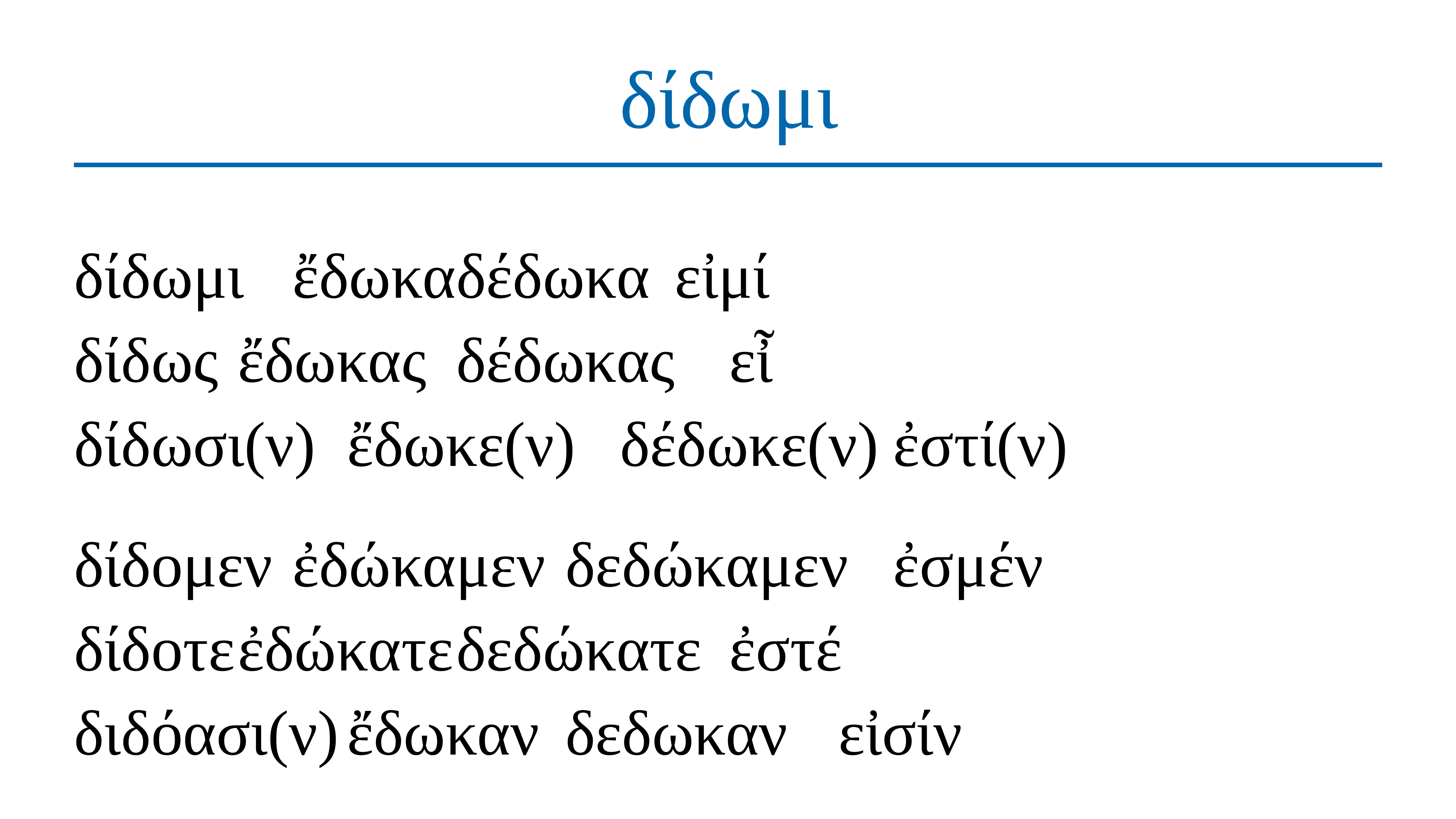

# δίδωμι
δίδωμι	ἔδωκα	δέδωκα	εἰμί
δίδως	ἔδωκας	δέδωκας	εἶ
δίδωσι(ν)	ἔδωκε(ν)	δέδωκε(ν)	ἐστί(ν)
δίδομεν	ἐδώκαμεν	δεδώκαμεν	ἐσμέν
δίδοτε	ἐδώκατε	δεδώκατε	ἐστέ
διδόασι(ν)	ἔδωκαν	δεδωκαν	εἰσίν